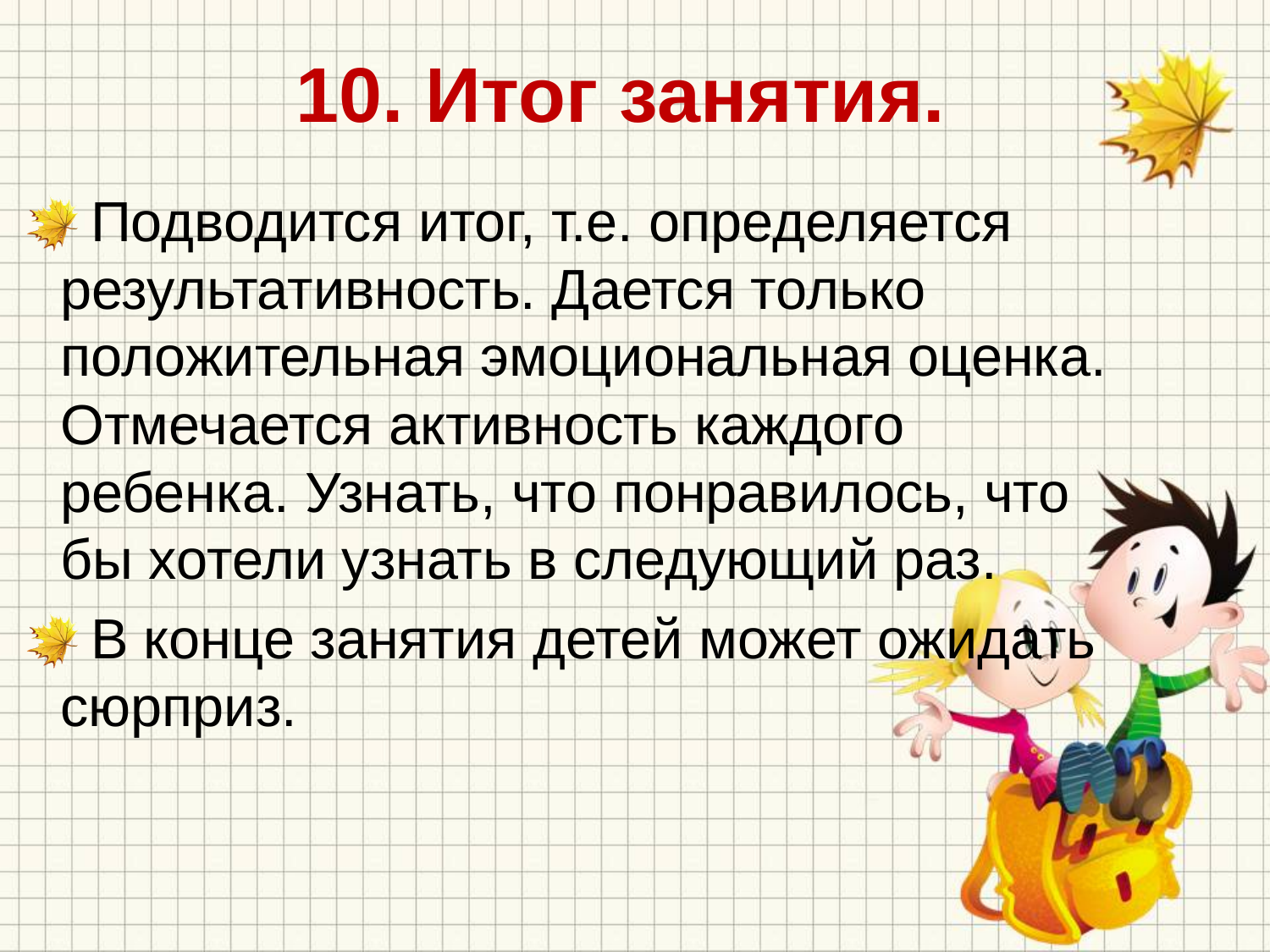

# 10. Итог занятия.
Подводится итог, т.е. определяется результативность. Дается только положительная эмоциональная оценка. Отмечается активность каждого ребенка. Узнать, что понравилось, что бы хотели узнать в следующий раз.
В конце занятия детей может ожидать сюрприз.